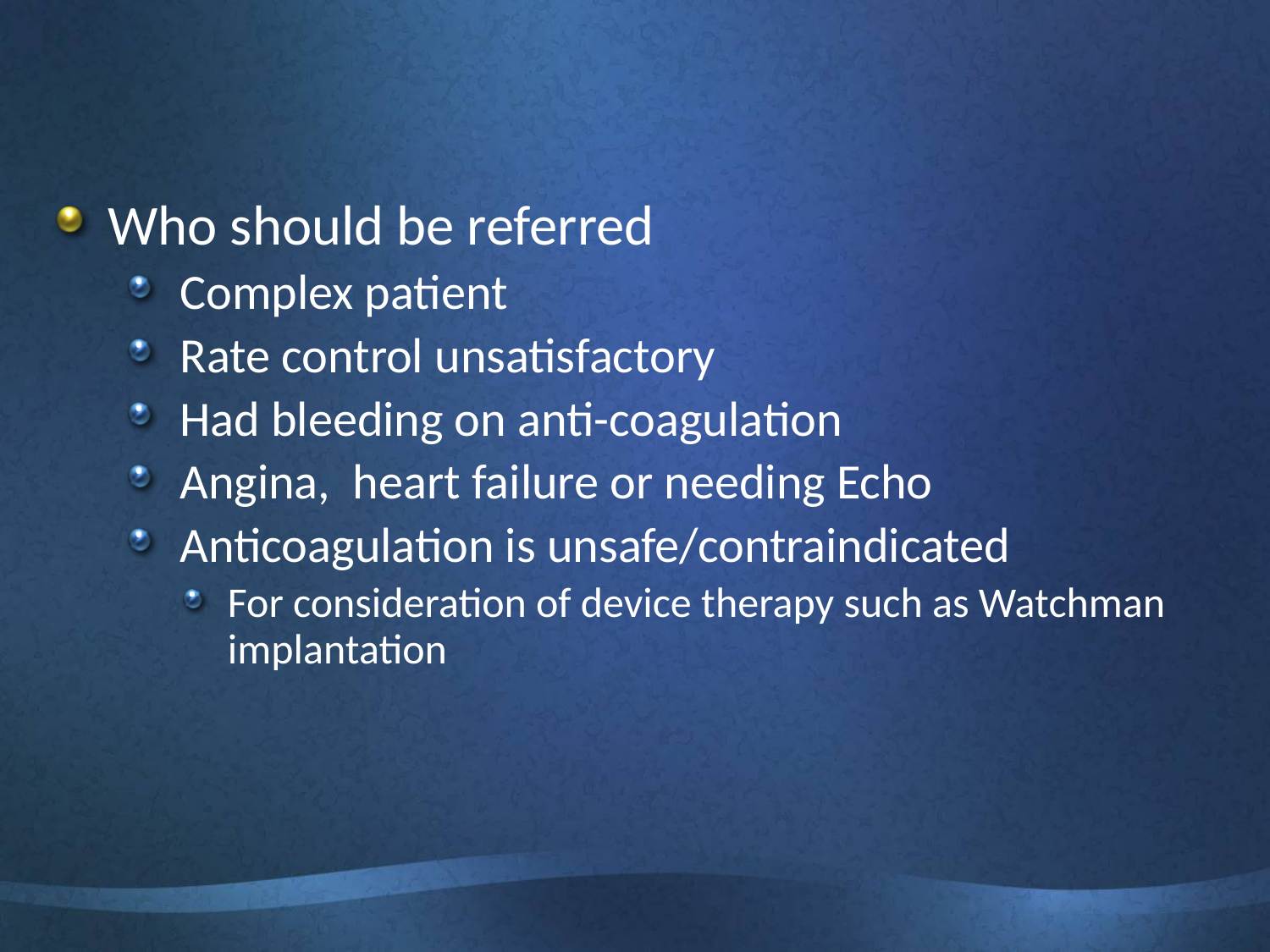

Who should be referred
Complex patient
Rate control unsatisfactory
Had bleeding on anti-coagulation
Angina,  heart failure or needing Echo
Anticoagulation is unsafe/contraindicated
For consideration of device therapy such as Watchman implantation